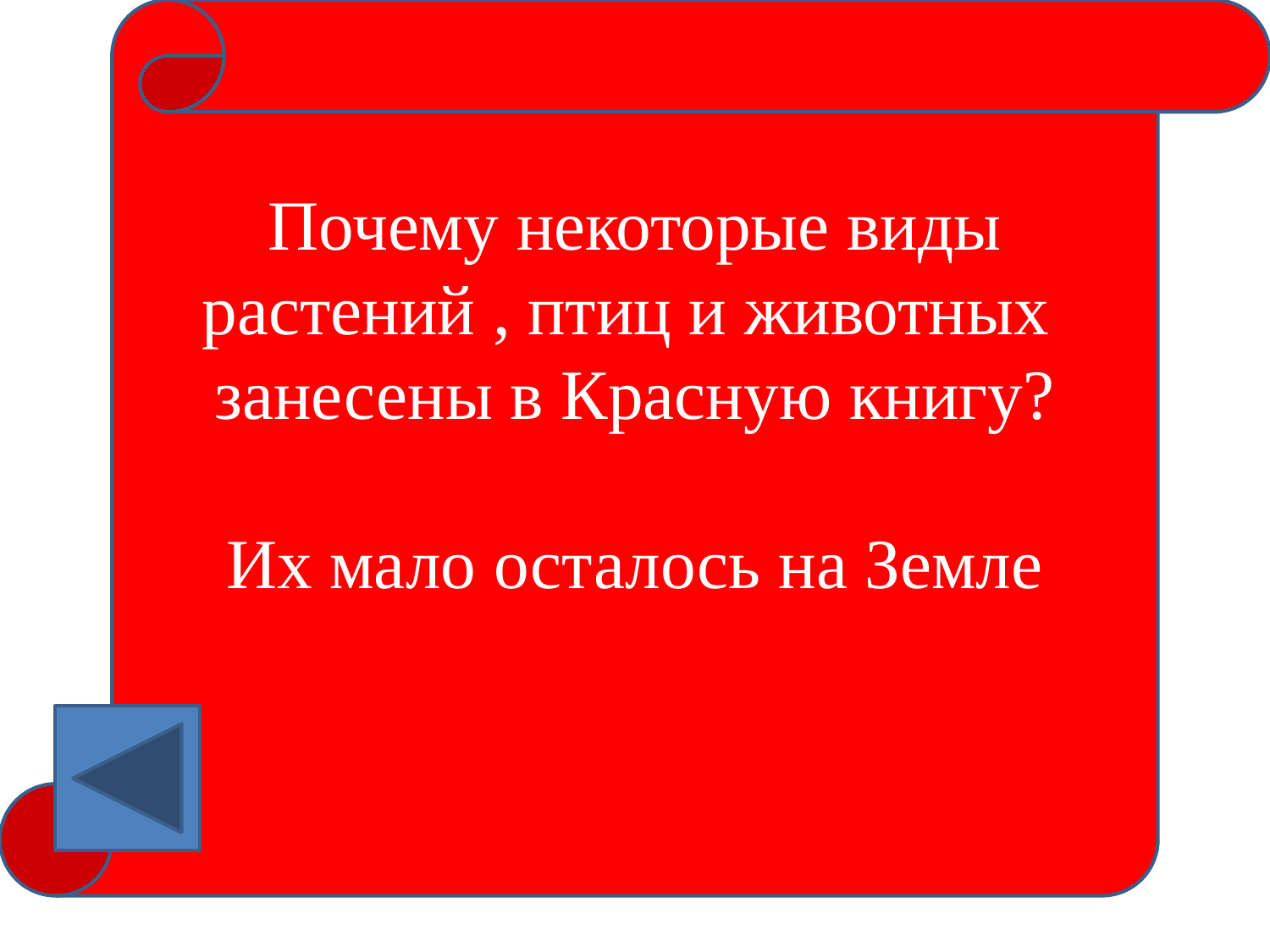

Почему некоторые виды растений , птиц и животных  занесены в Красную книгу?

Их мало осталось на Земле

#